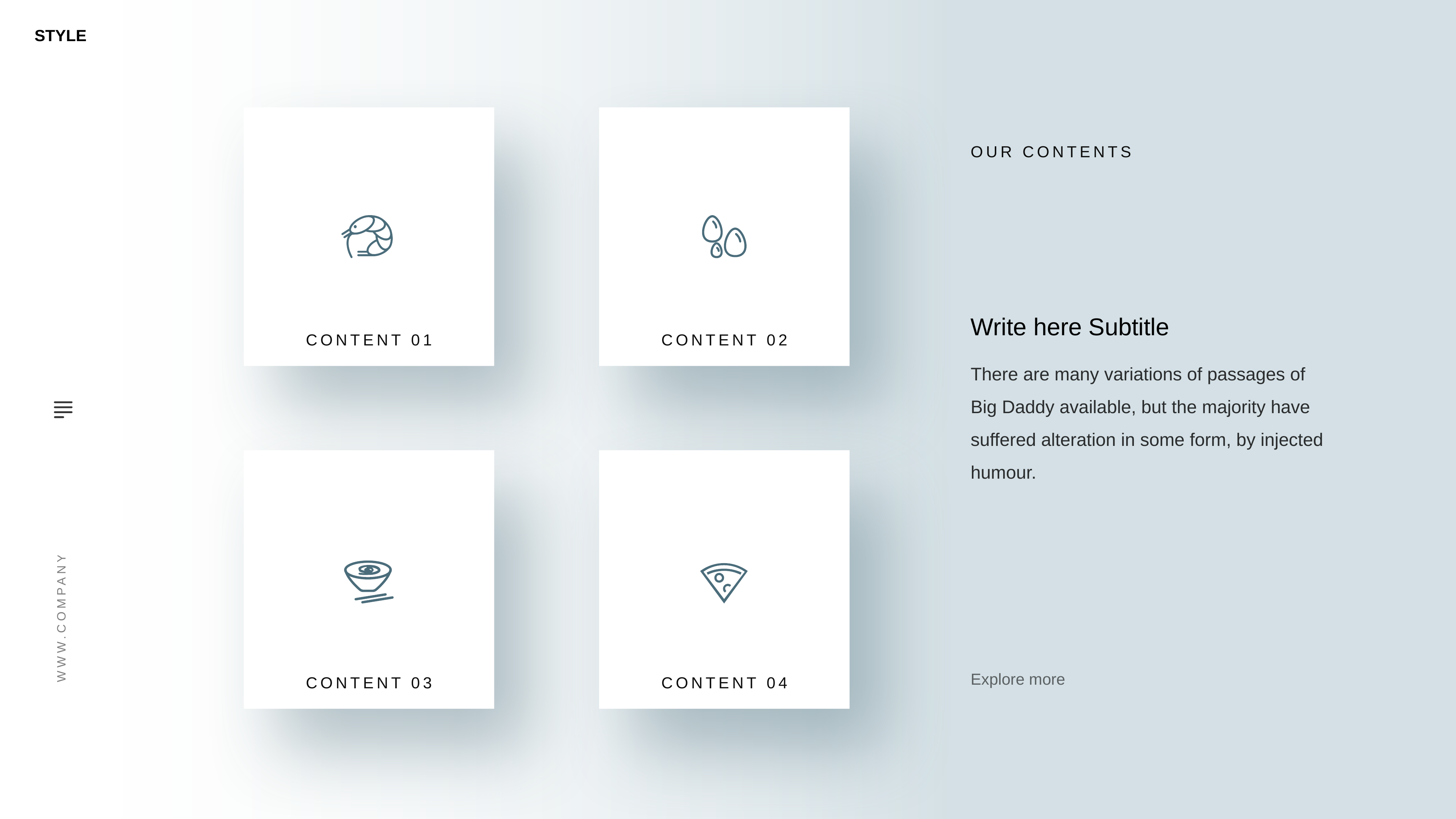

.
CONTENT 01
CONTENT 02
OUR CONTENTS
Write here Subtitle

There are many variations of passages of Big Daddy available, but the majority have suffered alteration in some form, by injected humour.

CONTENT 03
CONTENT 04

Explore more
2